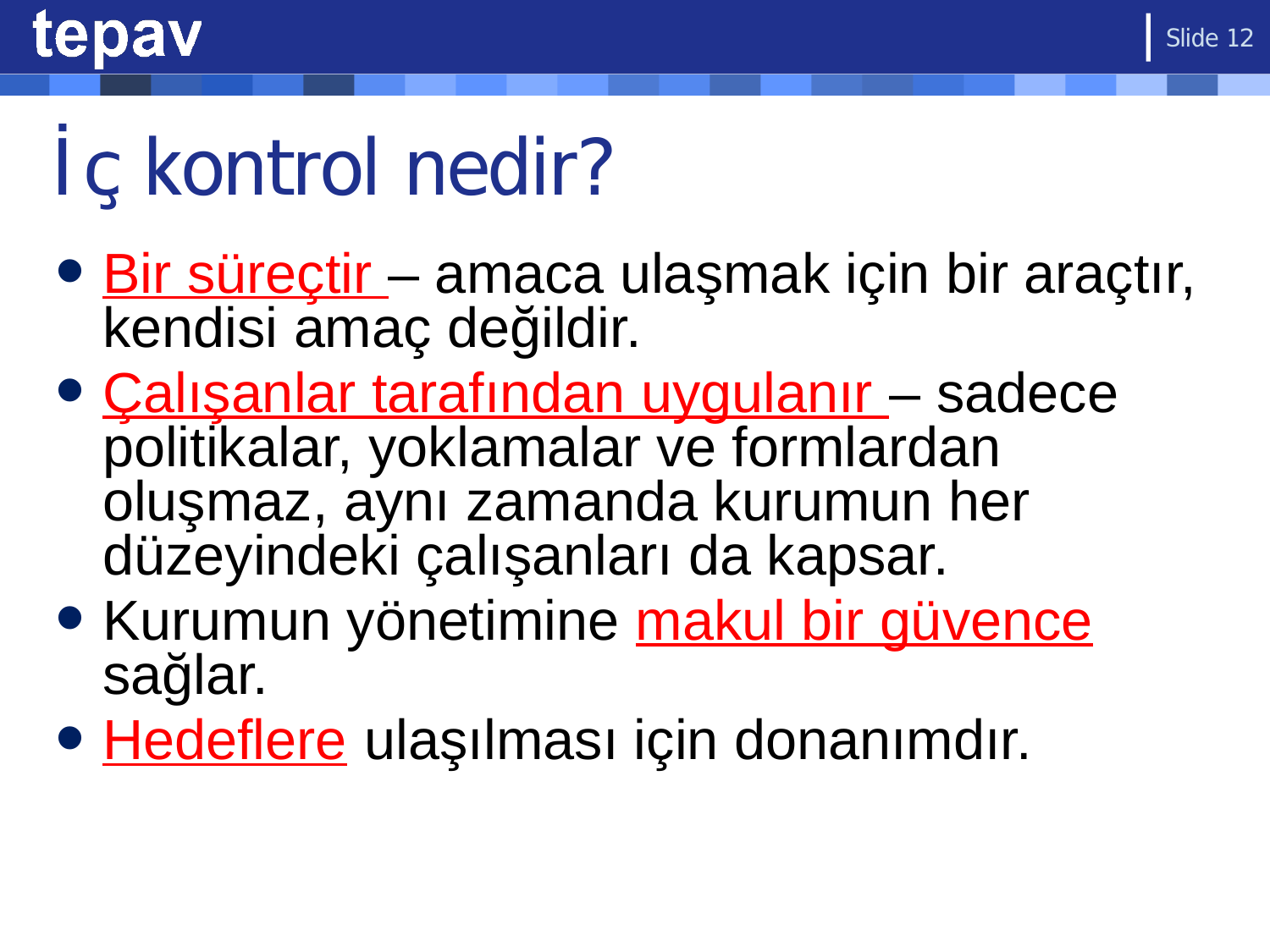

Slide 12
# İç kontrol nedir?
Bir süreçtir – amaca ulaşmak için bir araçtır, kendisi amaç değildir.
Çalışanlar tarafından uygulanır – sadece politikalar, yoklamalar ve formlardan oluşmaz, aynı zamanda kurumun her düzeyindeki çalışanları da kapsar.
Kurumun yönetimine makul bir güvence sağlar.
Hedeflere ulaşılması için donanımdır.